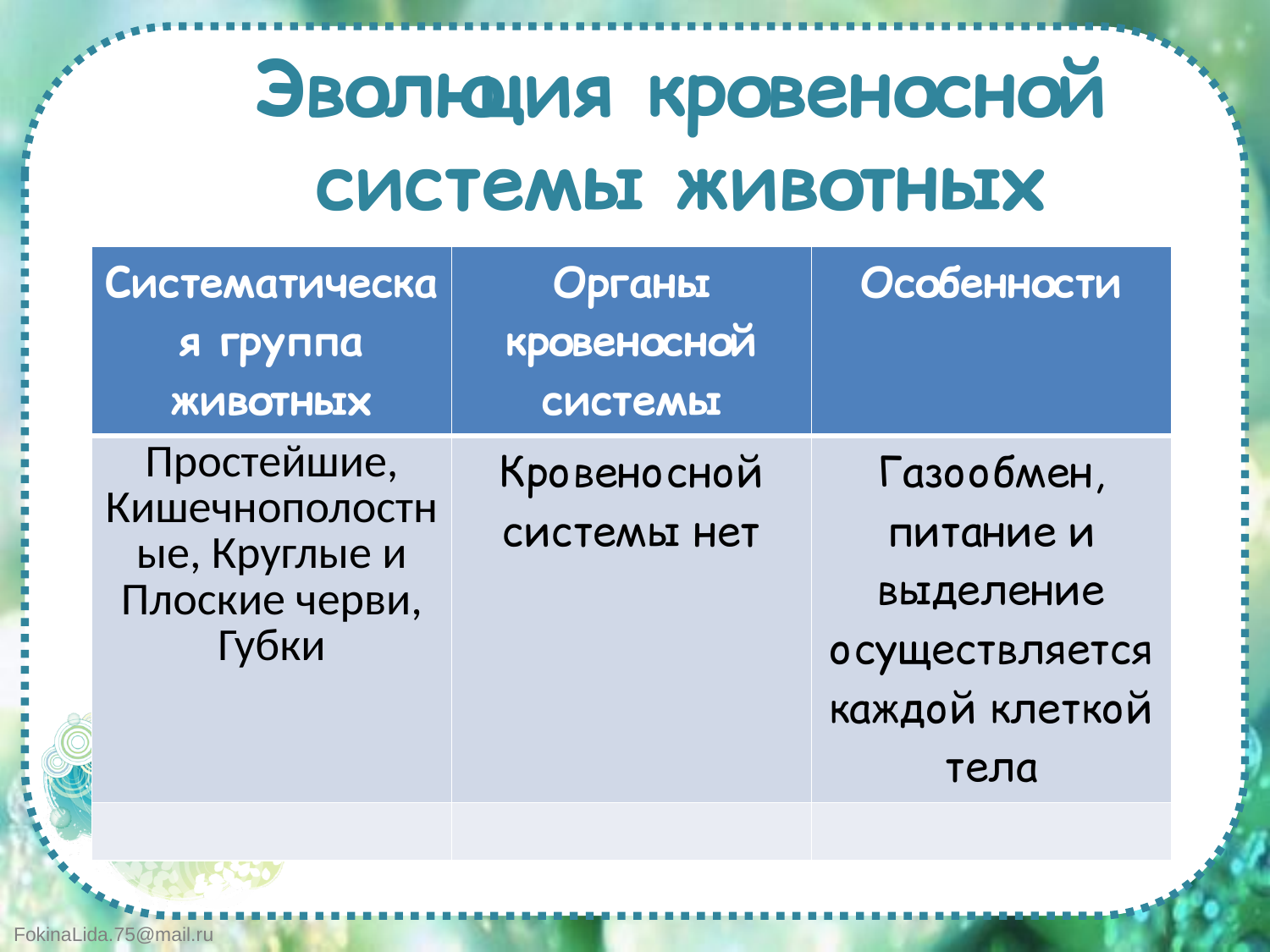

# Эволюция кровеносной системы животных
| Систематическая группа животных | Органы кровеносной системы | Особенности |
| --- | --- | --- |
| Простейшие, Кишечнополостные, Круглые и Плоские черви, Губки | Кровеносной системы нет | Газообмен, питание и выделение осуществляется каждой клеткой тела |
|  |  |  |